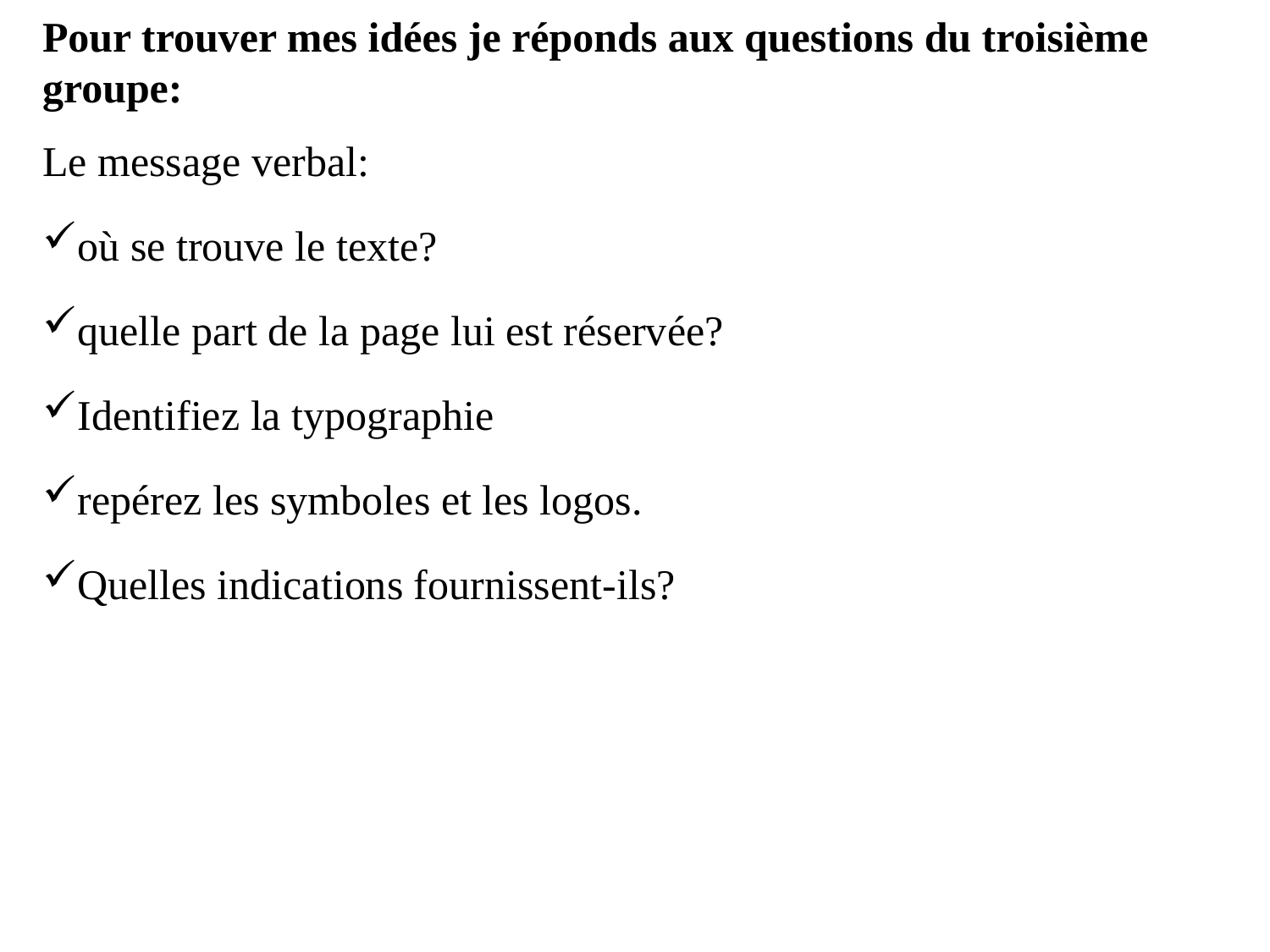

Pour trouver mes idées je réponds aux questions du troisième groupe:
Le message verbal:
où se trouve le texte?
quelle part de la page lui est réservée?
Identifiez la typographie
repérez les symboles et les logos.
Quelles indications fournissent-ils?